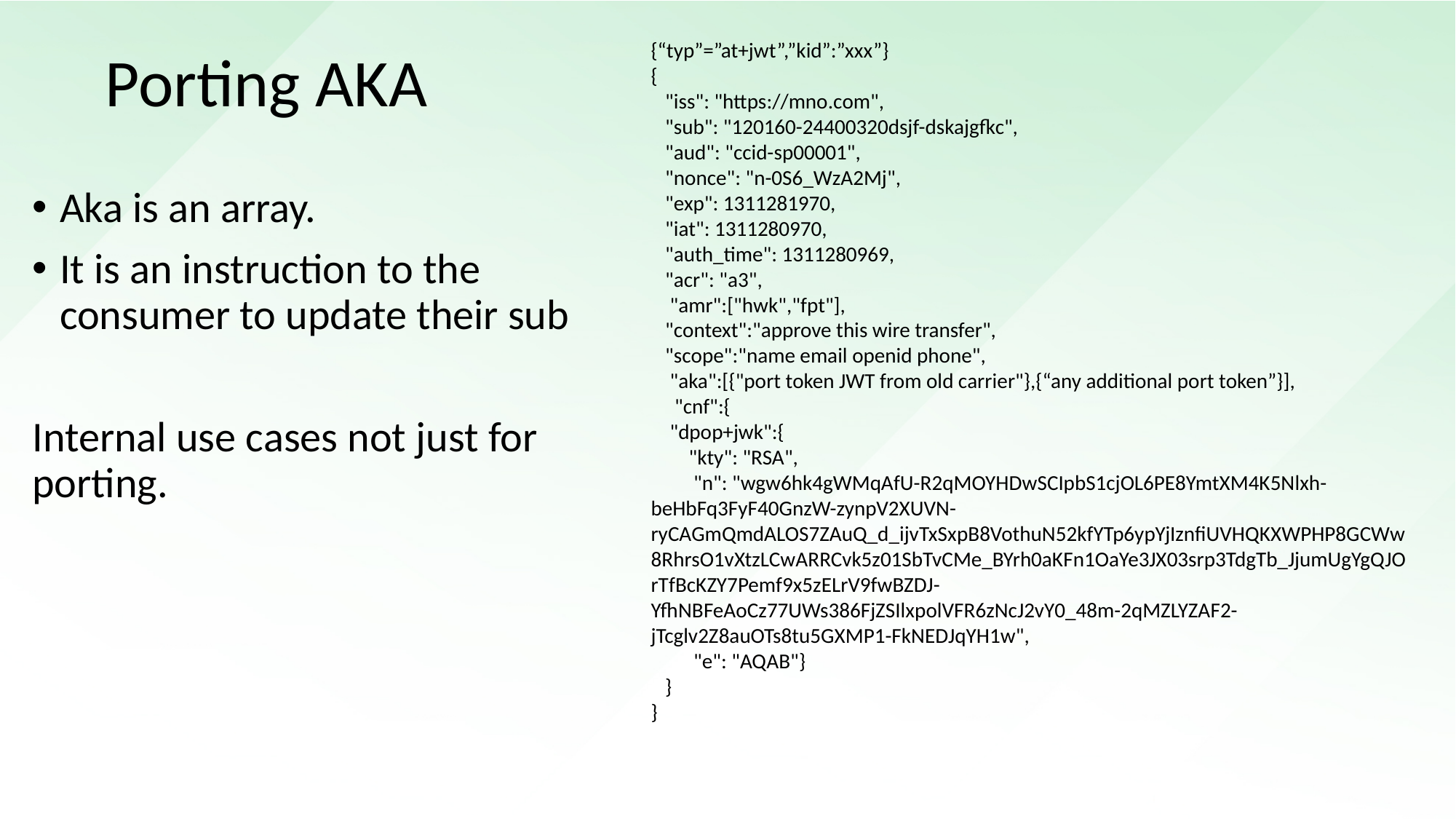

{“typ”=”at+jwt”,”kid”:”xxx”}
{
   "iss": "https://mno.com",
   "sub": "120160-24400320dsjf-dskajgfkc",
   "aud": "ccid-sp00001",
   "nonce": "n-0S6_WzA2Mj",
   "exp": 1311281970,
   "iat": 1311280970,
   "auth_time": 1311280969,
   "acr": "a3",
    "amr":["hwk","fpt"],
   "context":"approve this wire transfer",
   "scope":"name email openid phone",
    "aka":[{"port token JWT from old carrier"},{“any additional port token”}],
     "cnf":{
    "dpop+jwk":{
        "kty": "RSA",
         "n": "wgw6hk4gWMqAfU-R2qMOYHDwSCIpbS1cjOL6PE8YmtXM4K5Nlxh-beHbFq3FyF40GnzW-zynpV2XUVN-ryCAGmQmdALOS7ZAuQ_d_ijvTxSxpB8VothuN52kfYTp6ypYjIznfiUVHQKXWPHP8GCWw8RhrsO1vXtzLCwARRCvk5z01SbTvCMe_BYrh0aKFn1OaYe3JX03srp3TdgTb_JjumUgYgQJOrTfBcKZY7Pemf9x5zELrV9fwBZDJ-YfhNBFeAoCz77UWs386FjZSIlxpolVFR6zNcJ2vY0_48m-2qMZLYZAF2-jTcglv2Z8auOTs8tu5GXMP1-FkNEDJqYH1w",
         "e": "AQAB"}
   }
}

# Porting AKA
Aka is an array.
It is an instruction to the consumer to update their sub

Internal use cases not just for porting.